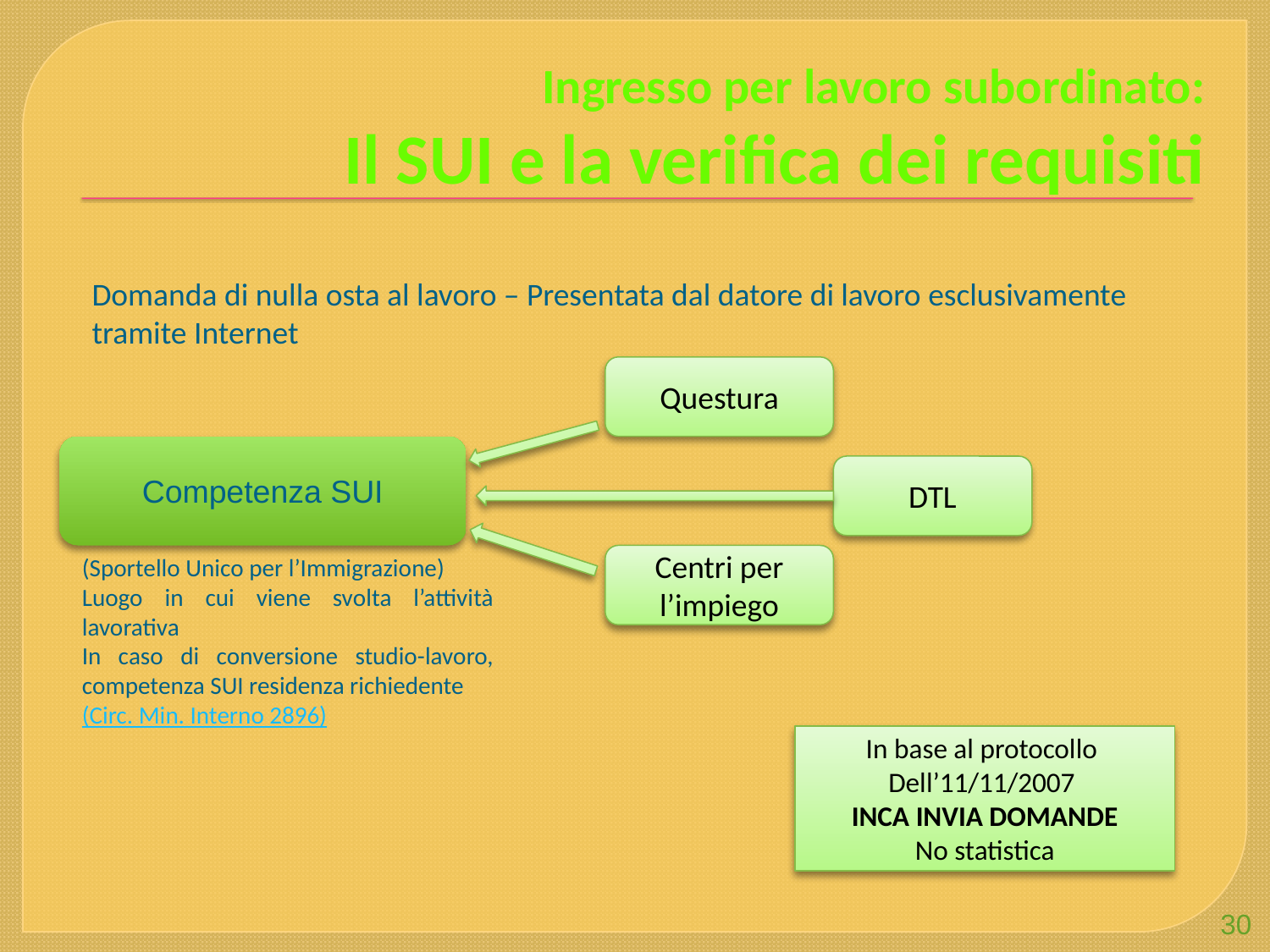

# Ingresso per lavoro subordinato: Il SUI e la verifica dei requisiti
Domanda di nulla osta al lavoro – Presentata dal datore di lavoro esclusivamente tramite Internet
Questura

Competenza SUI
DTL

(Sportello Unico per l’Immigrazione)
Luogo in cui viene svolta l’attività lavorativa
In caso di conversione studio-lavoro, competenza SUI residenza richiedente
(Circ. Min. Interno 2896)
Centri per l’impiego
In base al protocollo
Dell’11/11/2007
INCA INVIA DOMANDE
No statistica
30